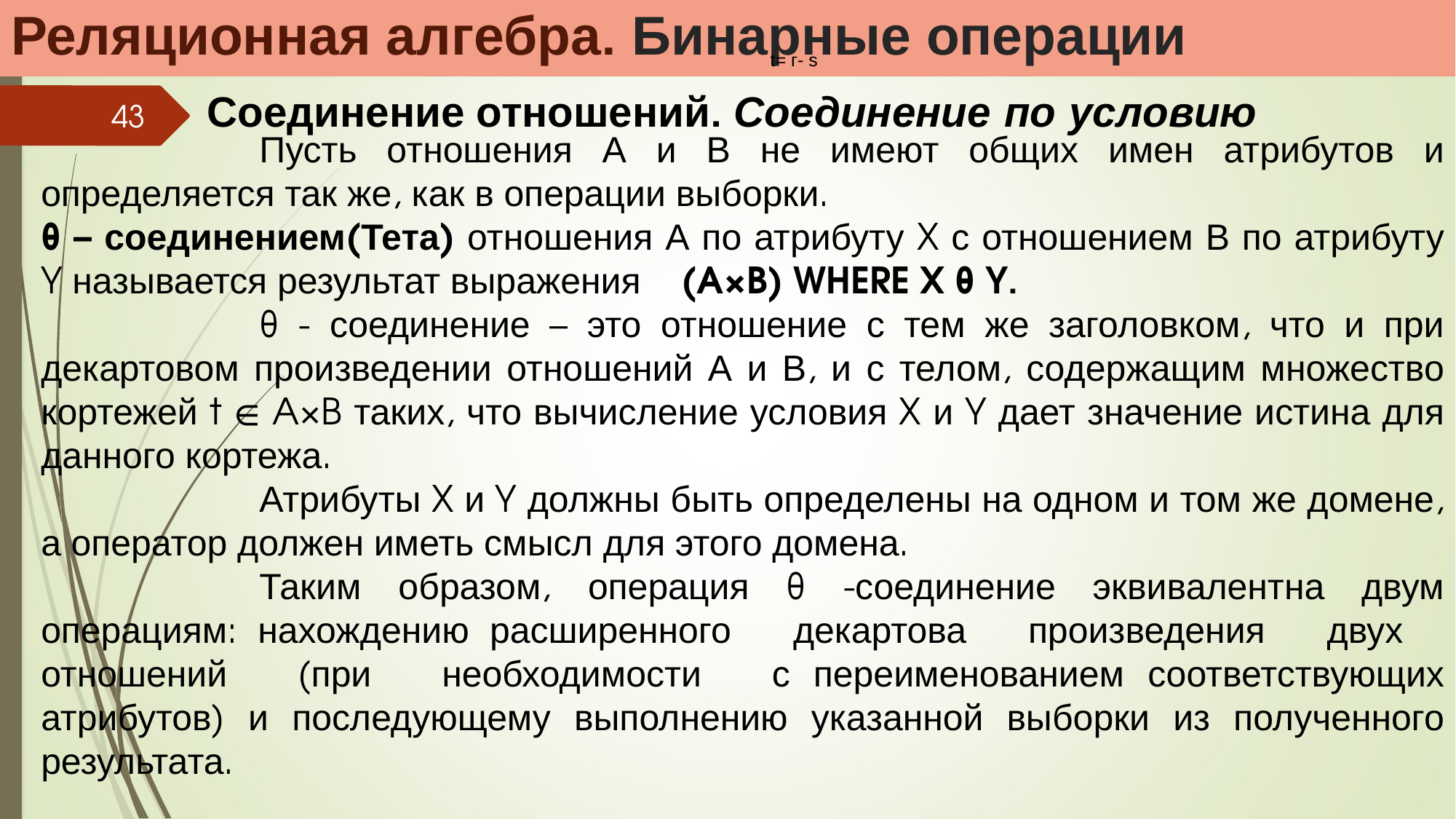

Реляционная алгебра. Бинарные операции
t= г- s
Соединение отношений. Соединение по условию
43
		Пусть отношения А и В не имеют общих имен атрибутов и определяется так же, как в операции выборки.
θ – соединением(Тета) отношения А по атрибуту X с отношением В по атрибуту Y называется результат выражения    (A×B) WHERE X θ Y.
		θ - соединение – это отношение с тем же заголовком, что и при декартовом произведении отношений А и В, и с телом, содержащим множество кортежей t ∈ A×B таких, что вычисление условия X и Y дает значение истина для данного кортежа.
		Атрибуты X и Y должны быть определены на одном и том же домене, а оператор должен иметь смысл для этого домена.
		Таким образом, операция θ -соединение эквивалентна двум операциям: нахождению расширенного   декартова   произведения   двух   отношений   (при   необходимости   с переименованием соответствующих атрибутов) и последующему выполнению указанной выборки из полученного результата.